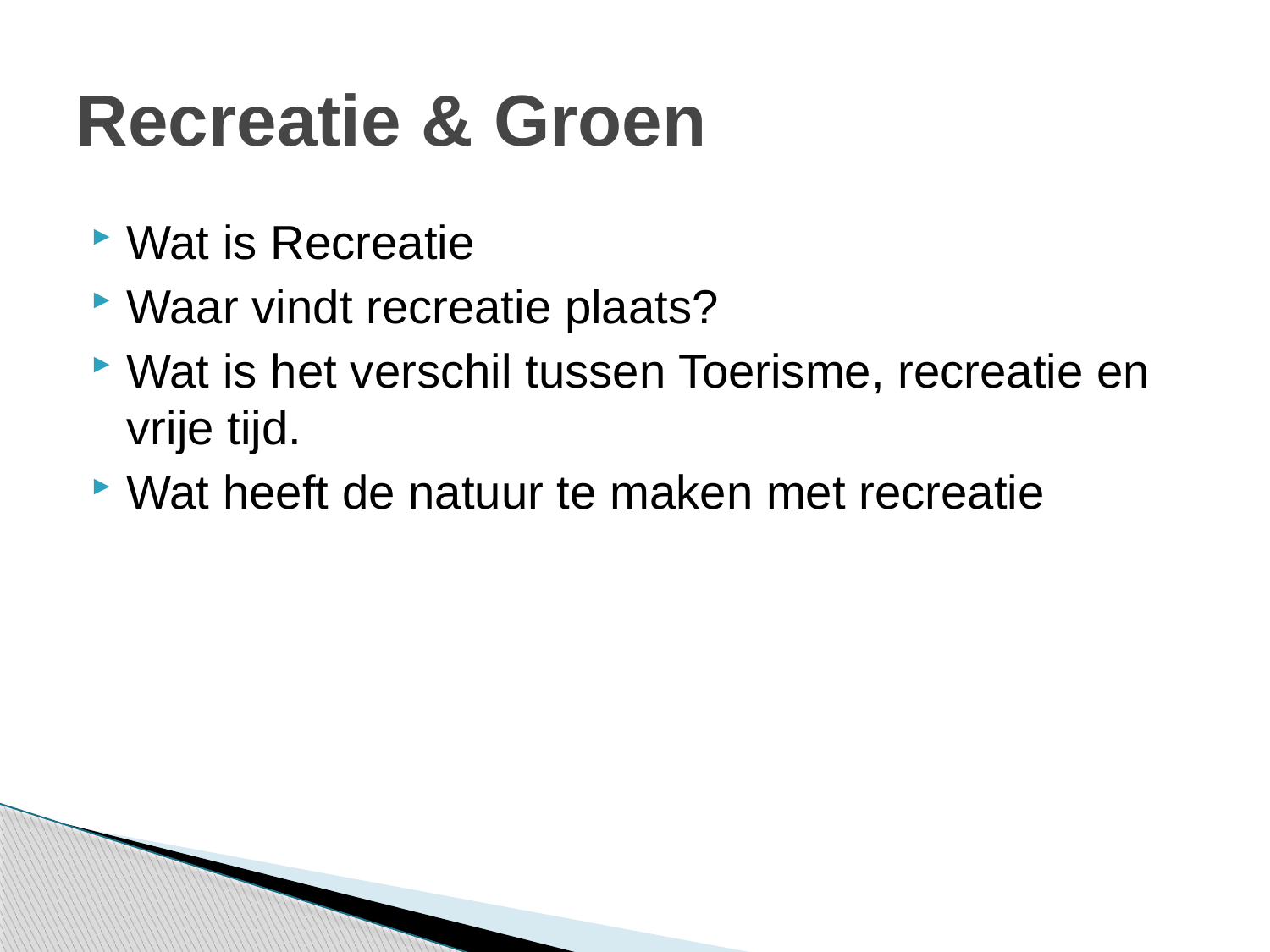

# Recreatie & Groen
Wat is Recreatie
Waar vindt recreatie plaats?
Wat is het verschil tussen Toerisme, recreatie en vrije tijd.
Wat heeft de natuur te maken met recreatie